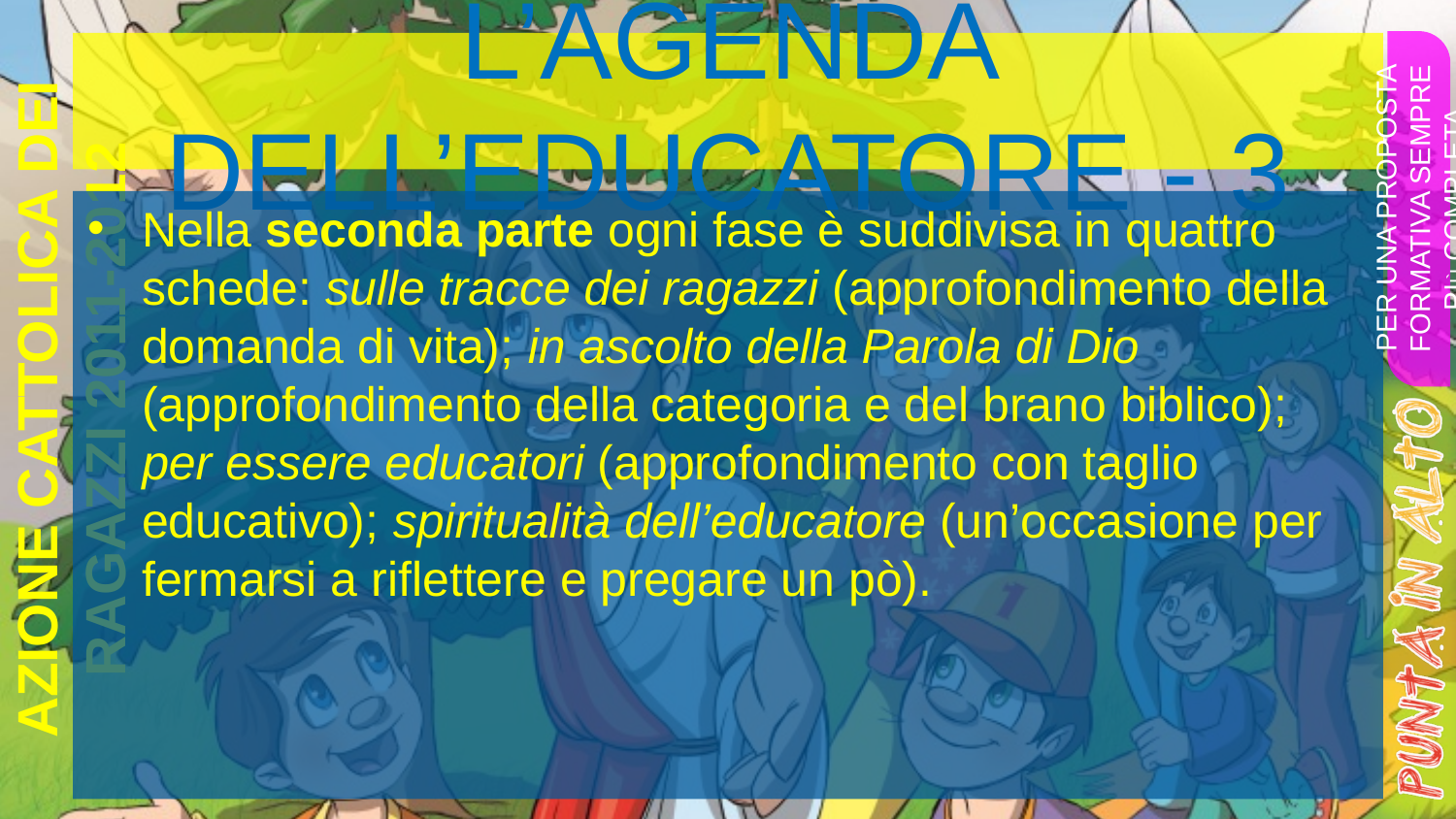

# L’AGENDA DELL’EDUCATORE - 3
PER UNA PROPOSTA FORMATIVA SEMPRE PIÙ COMPLETA
Nella seconda parte ogni fase è suddivisa in quattro schede: sulle tracce dei ragazzi (approfondimento della domanda di vita); in ascolto della Parola di Dio (approfondimento della categoria e del brano biblico); per essere educatori (approfondimento con taglio educativo); spiritualità dell’educatore (un’occasione per fermarsi a riflettere e pregare un pò).